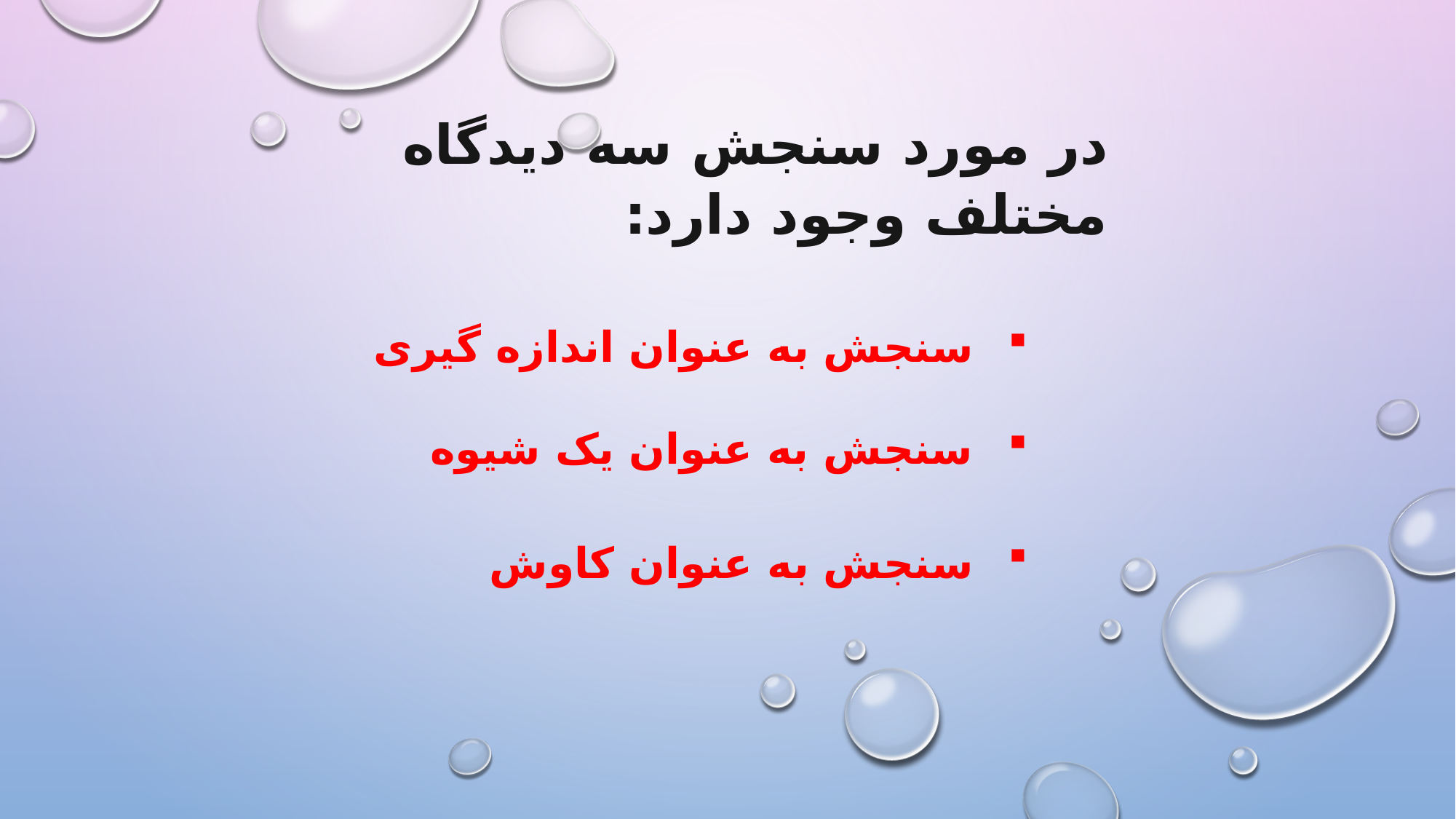

در مورد سنجش سه ديدگاه مختلف وجود دارد:
سنجش به عنوان اندازه گيری
سنجش به عنوان يک شيوه
سنجش به عنوان کاوش